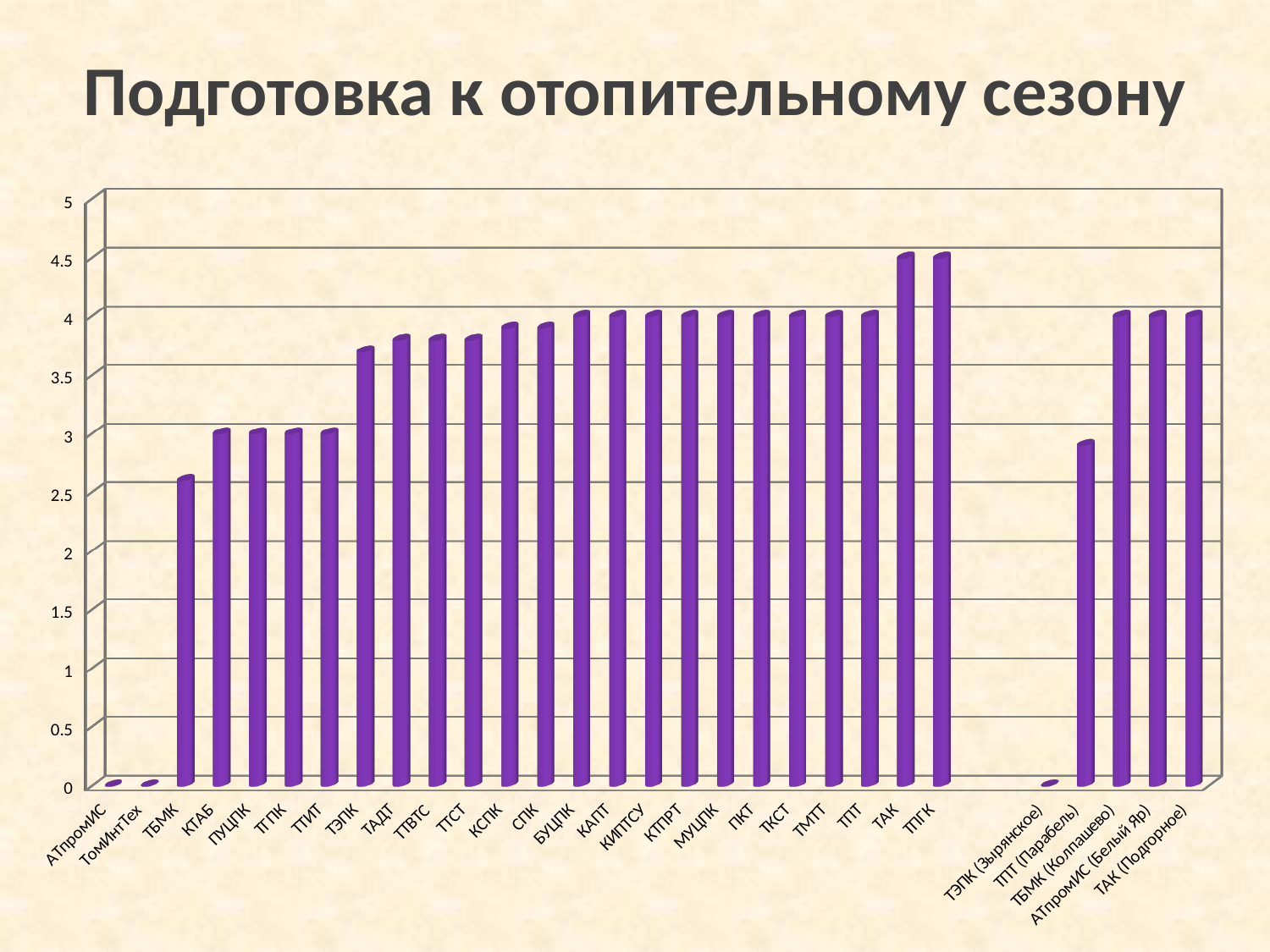

# Подготовка к отопительному сезону

[unsupported chart]